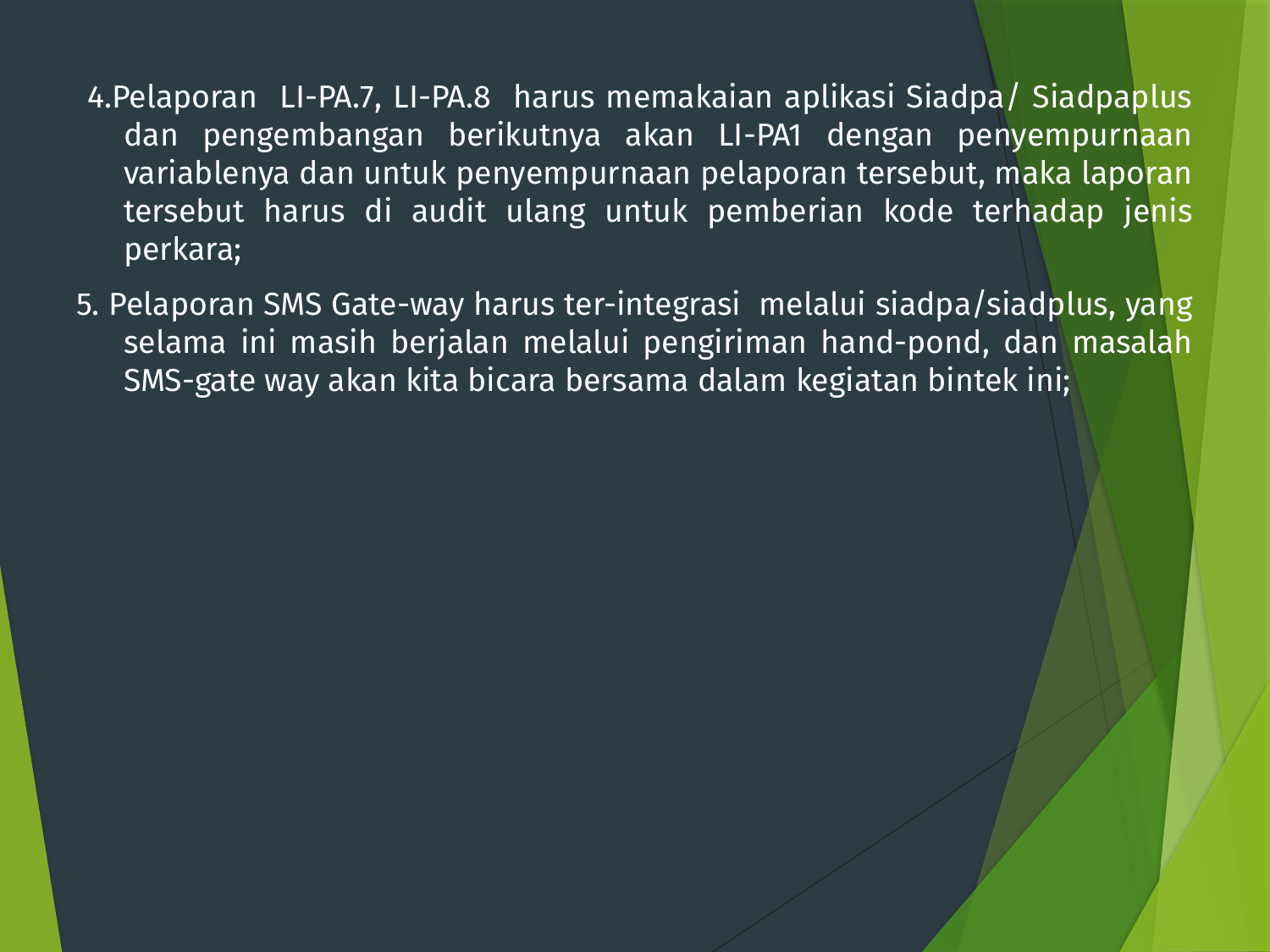

4.Pelaporan  LI-PA.7, LI-PA.8  harus memakaian aplikasi Siadpa/ Siadpaplus dan pengembangan berikutnya akan LI-PA1 dengan penyempurnaan variablenya dan untuk penyempurnaan pelaporan tersebut, maka laporan tersebut harus di audit ulang untuk pemberian kode terhadap jenis perkara;
5. Pelaporan SMS Gate-way harus ter-integrasi  melalui siadpa/siadplus, yang selama ini masih berjalan melalui pengiriman hand-pond, dan masalah SMS-gate way akan kita bicara bersama dalam kegiatan bintek ini;